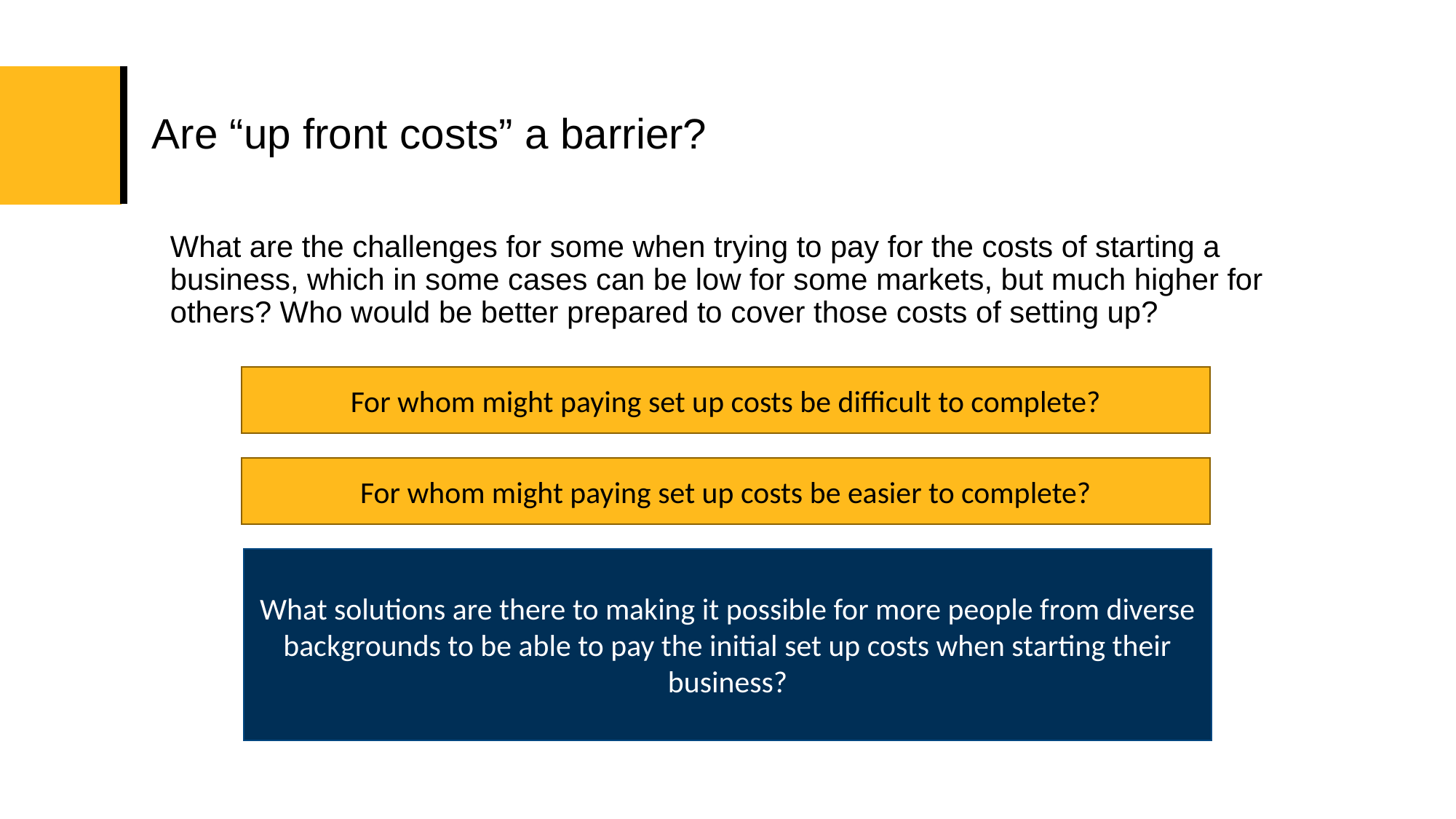

# Are “up front costs” a barrier?
What are the challenges for some when trying to pay for the costs of starting a business, which in some cases can be low for some markets, but much higher for others? Who would be better prepared to cover those costs of setting up?
For whom might paying set up costs be difficult to complete?
For whom might paying set up costs be easier to complete?
What solutions are there to making it possible for more people from diverse backgrounds to be able to pay the initial set up costs when starting their business?